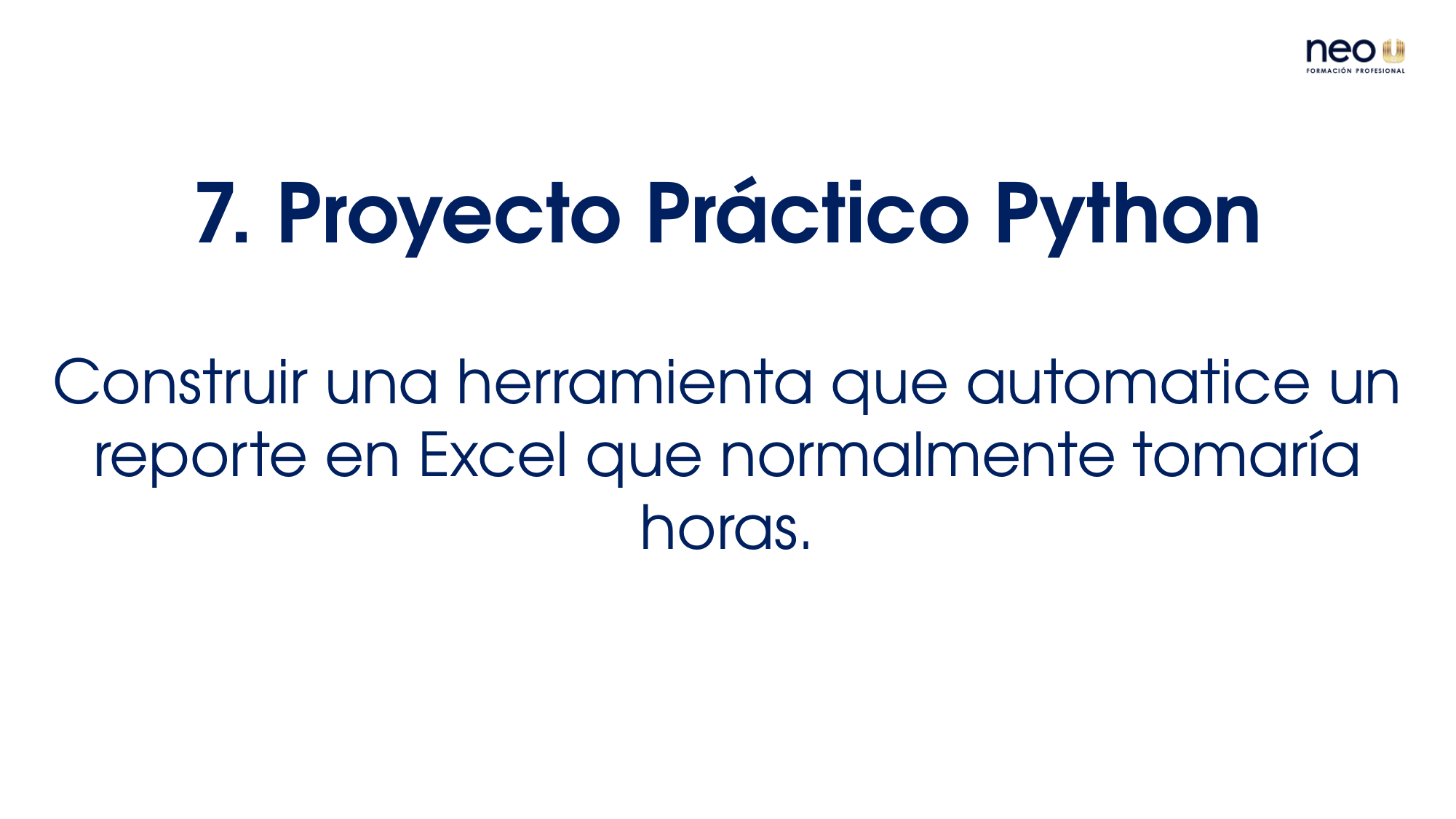

7. Proyecto Práctico Python
Construir una herramienta que automatice un reporte en Excel que normalmente tomaría horas.